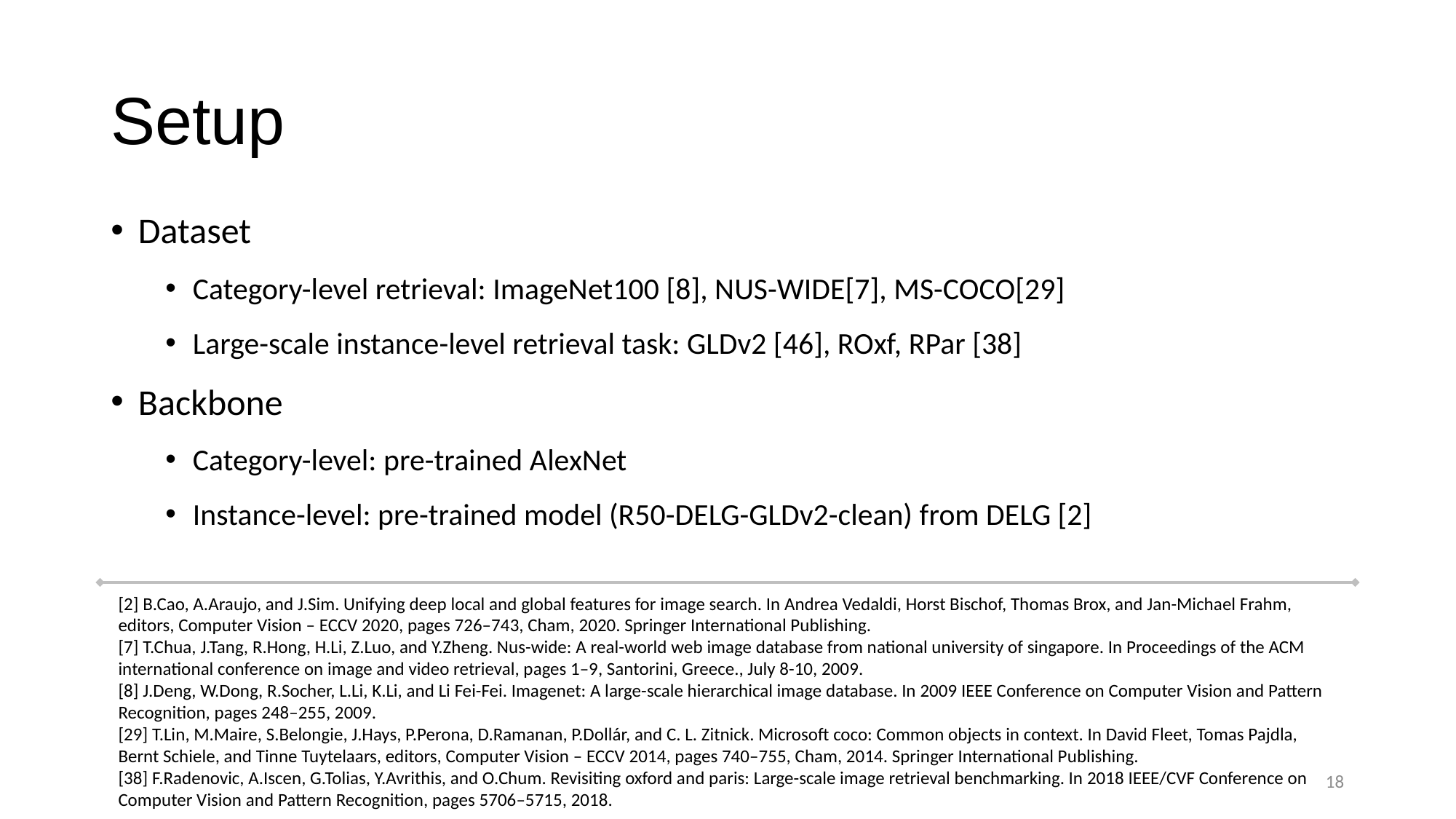

# Setup
Dataset
Category-level retrieval: ImageNet100 [8], NUS-WIDE[7], MS-COCO[29]
Large-scale instance-level retrieval task: GLDv2 [46], ROxf, RPar [38]
Backbone
Category-level: pre-trained AlexNet
Instance-level: pre-trained model (R50-DELG-GLDv2-clean) from DELG [2]

[2] B.Cao, A.Araujo, and J.Sim. Unifying deep local and global features for image search. In Andrea Vedaldi, Horst Bischof, Thomas Brox, and Jan-Michael Frahm, editors, Computer Vision – ECCV 2020, pages 726–743, Cham, 2020. Springer International Publishing.
[7] T.Chua, J.Tang, R.Hong, H.Li, Z.Luo, and Y.Zheng. Nus-wide: A real-world web image database from national university of singapore. In Proceedings of the ACM international conference on image and video retrieval, pages 1–9, Santorini, Greece., July 8-10, 2009.
[8] J.Deng, W.Dong, R.Socher, L.Li, K.Li, and Li Fei-Fei. Imagenet: A large-scale hierarchical image database. In 2009 IEEE Conference on Computer Vision and Pattern Recognition, pages 248–255, 2009.
[29] T.Lin, M.Maire, S.Belongie, J.Hays, P.Perona, D.Ramanan, P.Dollár, and C. L. Zitnick. Microsoft coco: Common objects in context. In David Fleet, Tomas Pajdla, Bernt Schiele, and Tinne Tuytelaars, editors, Computer Vision – ECCV 2014, pages 740–755, Cham, 2014. Springer International Publishing.
[38] F.Radenovic, A.Iscen, G.Tolias, Y.Avrithis, and O.Chum. Revisiting oxford and paris: Large-scale image retrieval benchmarking. In 2018 IEEE/CVF Conference on Computer Vision and Pattern Recognition, pages 5706–5715, 2018.
18